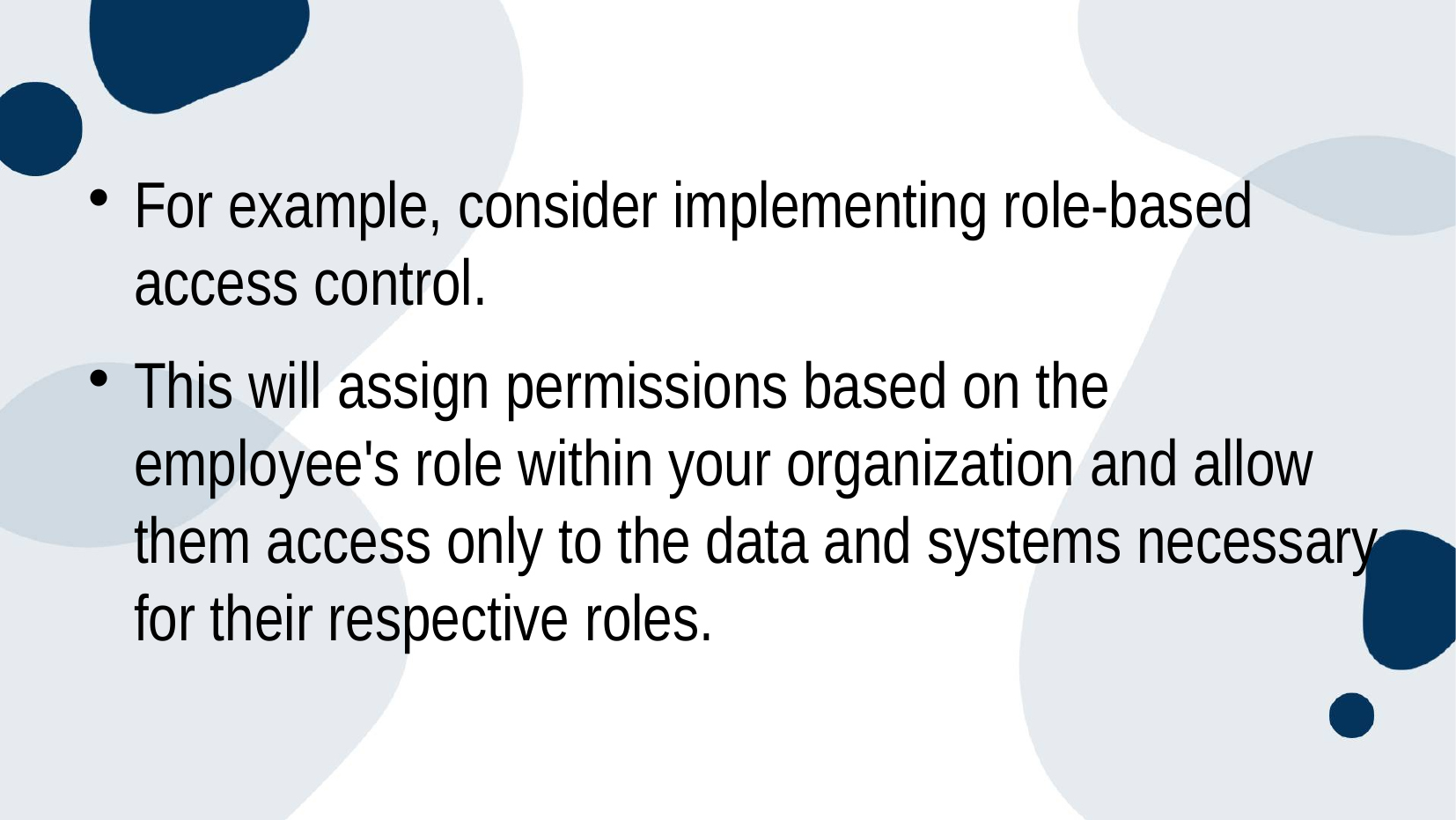

#
For example, consider implementing role-based access control.
This will assign permissions based on the employee's role within your organization and allow them access only to the data and systems necessary for their respective roles.